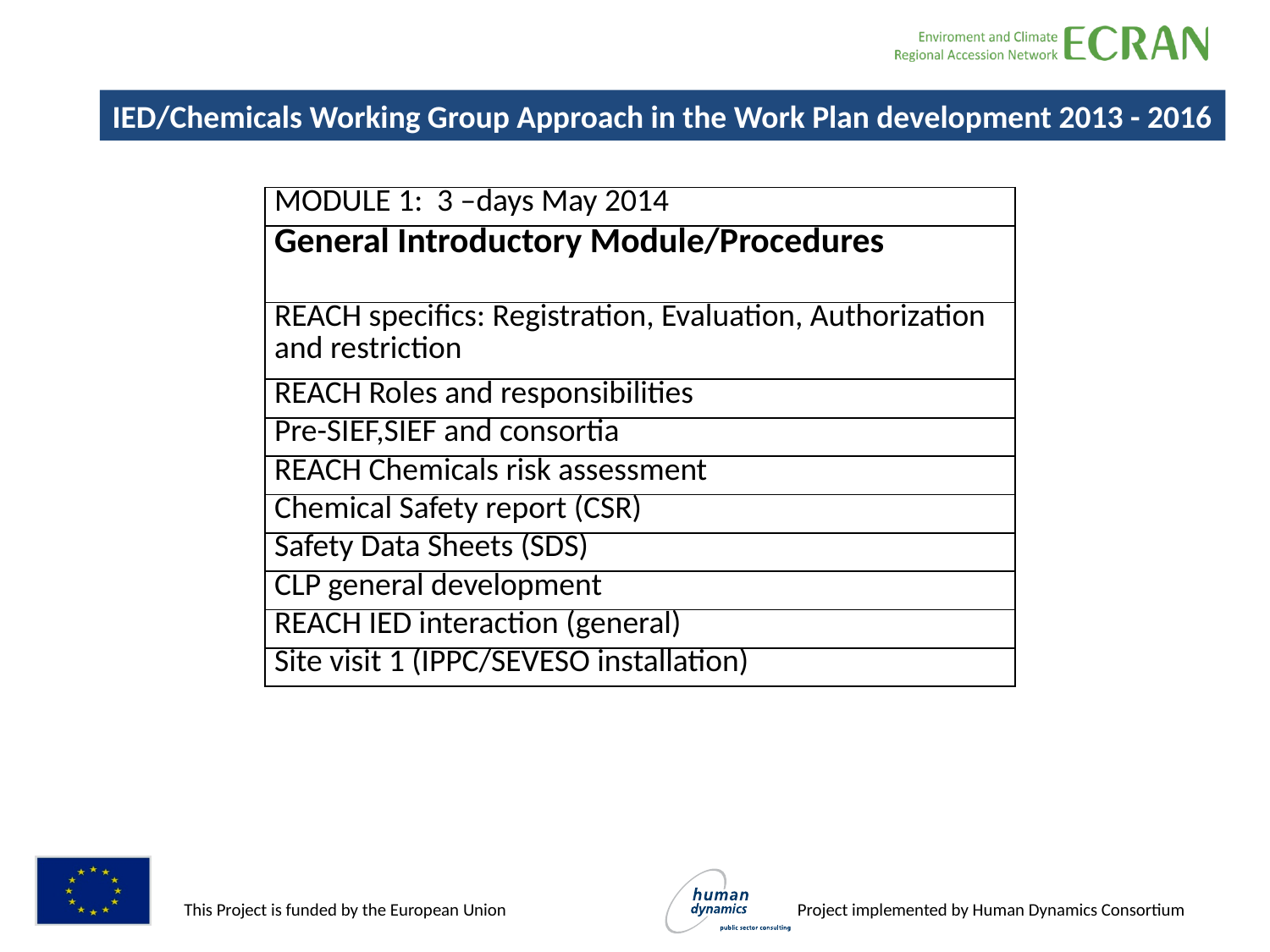

IED/Chemicals Working Group Approach in the Work Plan development 2013 - 2016
| MODULE 1: 3 –days May 2014 |
| --- |
| General Introductory Module/Procedures |
| REACH specifics: Registration, Evaluation, Authorization and restriction |
| REACH Roles and responsibilities |
| Pre-SIEF,SIEF and consortia |
| REACH Chemicals risk assessment |
| Chemical Safety report (CSR) |
| Safety Data Sheets (SDS) |
| CLP general development |
| REACH IED interaction (general) |
| Site visit 1 (IPPC/SEVESO installation) |
#